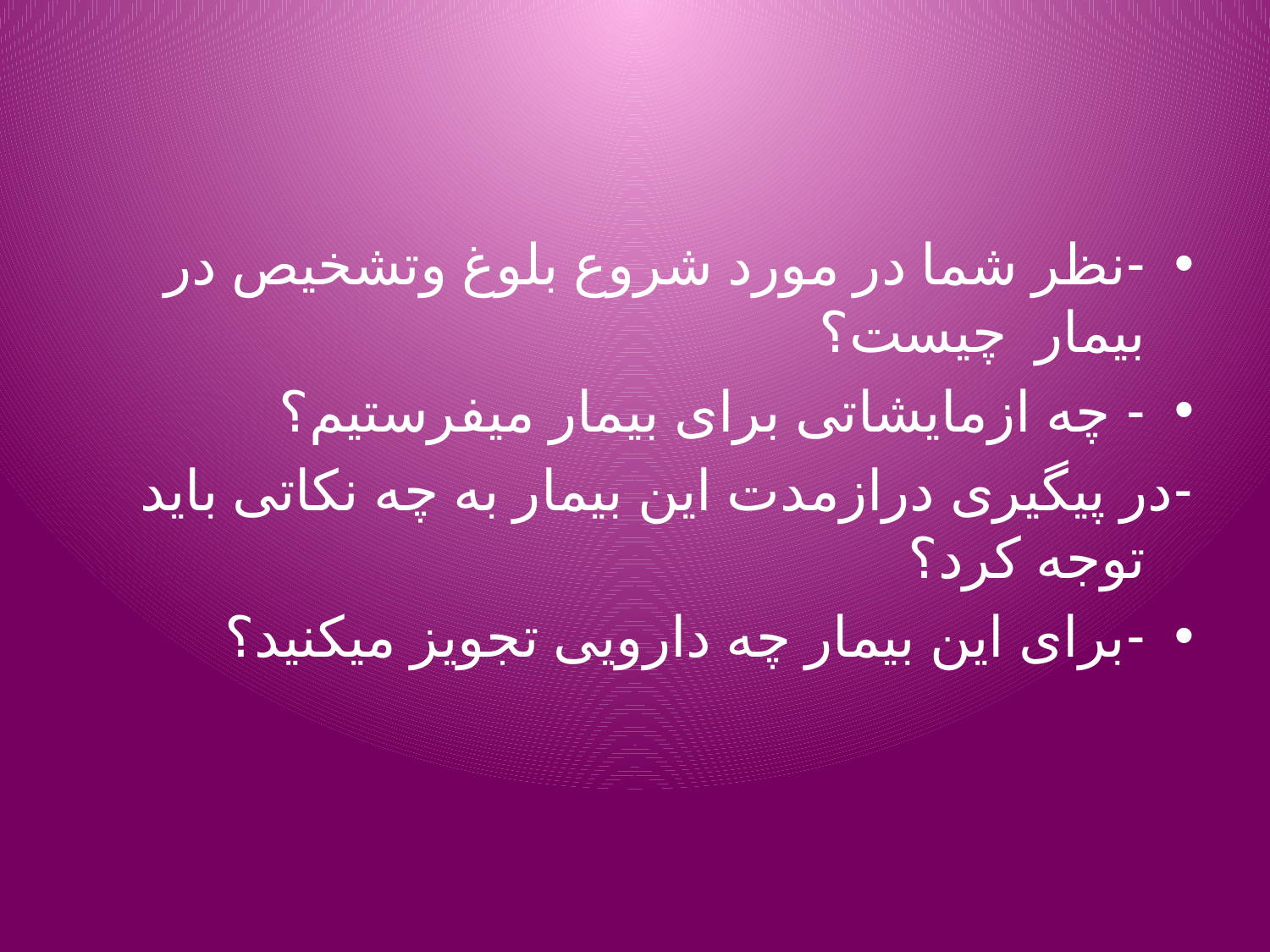

#
-نظر شما در مورد شروع بلوغ وتشخیص در بیمار  چیست؟
- چه ازمایشاتی برای بیمار میفرستیم؟
-در پیگیری درازمدت این بیمار به چه نکاتی باید توجه کرد؟
-برای این بیمار چه دارویی تجویز میکنید؟